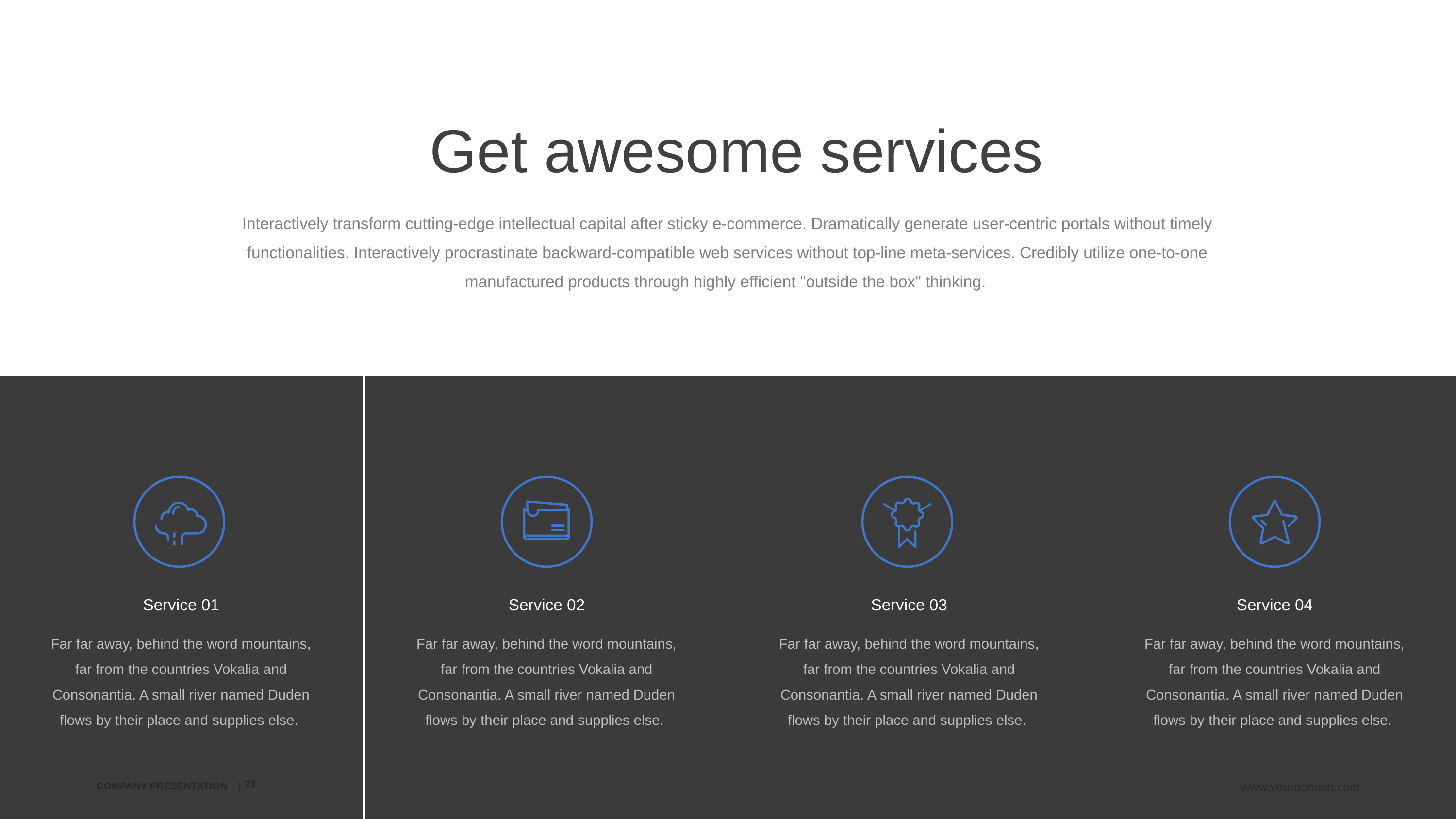

Get awesome services
Interactively transform cutting-edge intellectual capital after sticky e-commerce. Dramatically generate user-centric portals without timely functionalities. Interactively procrastinate backward-compatible web services without top-line meta-services. Credibly utilize one-to-one manufactured products through highly efficient "outside the box" thinking.

Service 01
Far far away, behind the word mountains, far from the countries Vokalia and Consonantia. A small river named Duden flows by their place and supplies else.
Service 02
Far far away, behind the word mountains, far from the countries Vokalia and Consonantia. A small river named Duden flows by their place and supplies else.
Service 03
Far far away, behind the word mountains, far from the countries Vokalia and Consonantia. A small river named Duden flows by their place and supplies else.
Service 04
Far far away, behind the word mountains, far from the countries Vokalia and Consonantia. A small river named Duden flows by their place and supplies else.